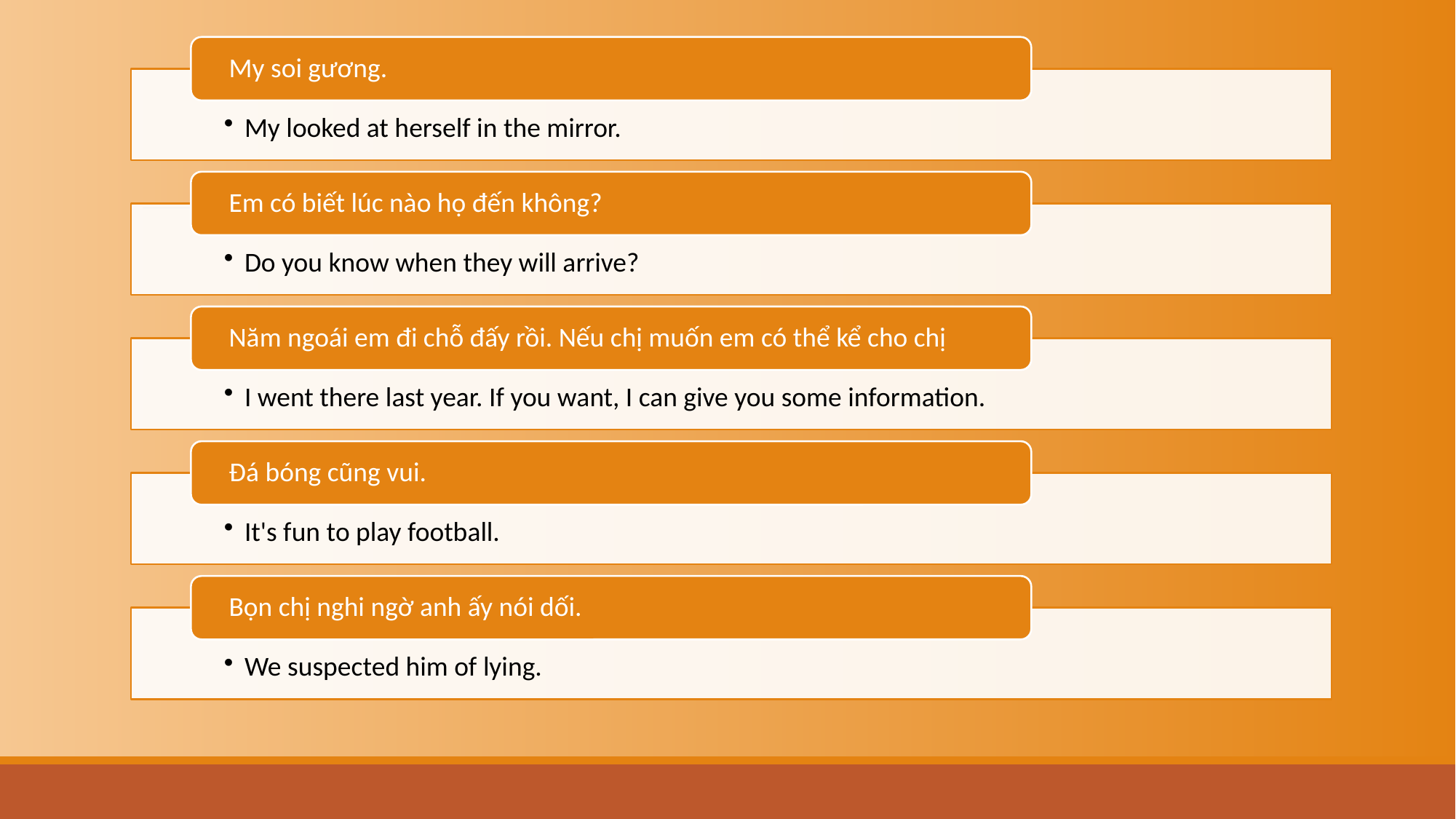

My looked at herself in the mirror.
My soi gương.
Do you know when they will arrive?
Em có biết lúc nào họ đến không?
I went there last year. If you want, I can give you some information.
Năm ngoái em đi chỗ đấy rồi. Nếu chị muốn em có thể kể cho chị
It's fun to play football.
Đá bóng cũng vui.
We suspected him of lying.
Bọn chị nghi ngờ anh ấy nói dối.